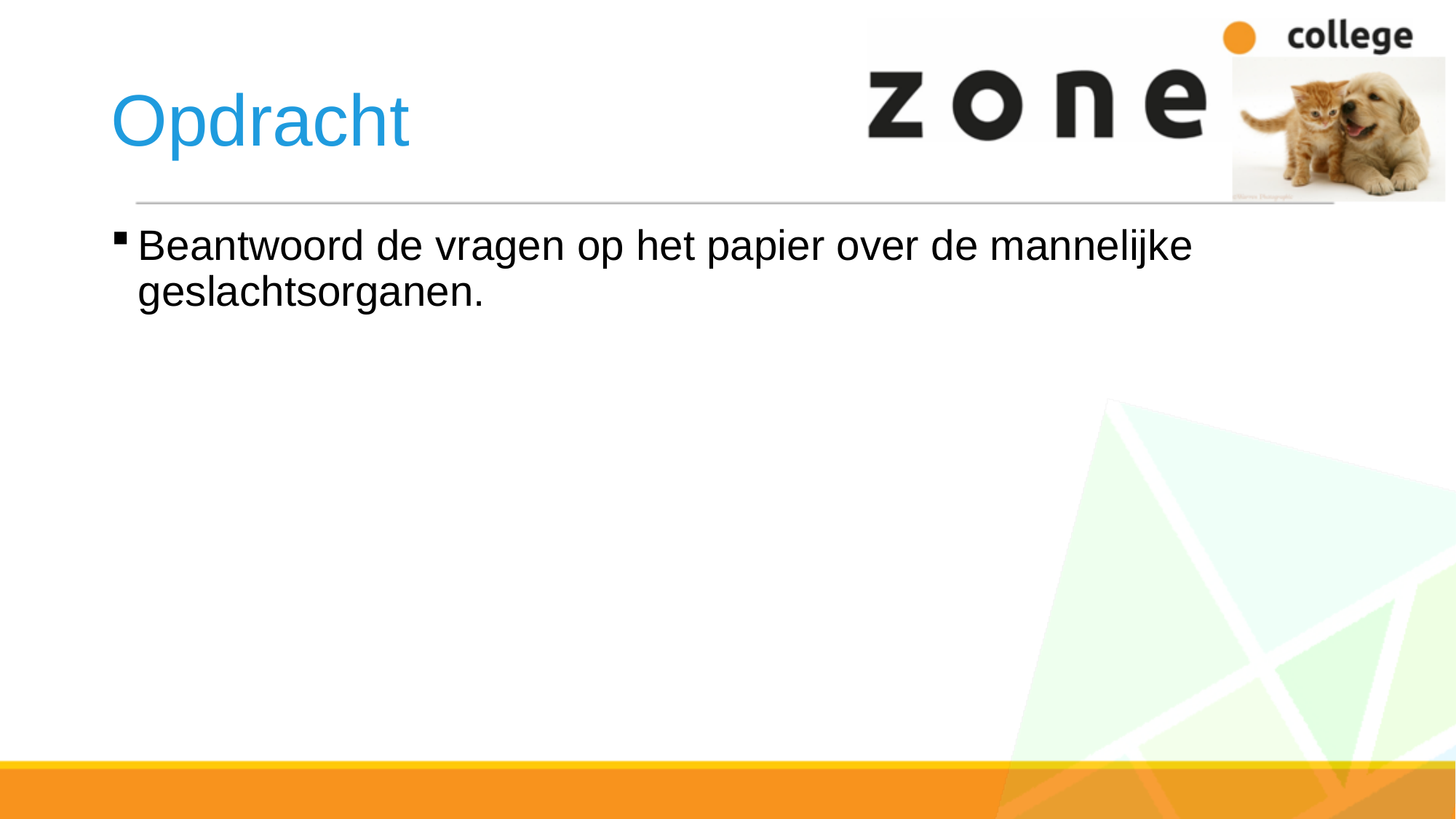

# Opdracht
Beantwoord de vragen op het papier over de mannelijke geslachtsorganen.